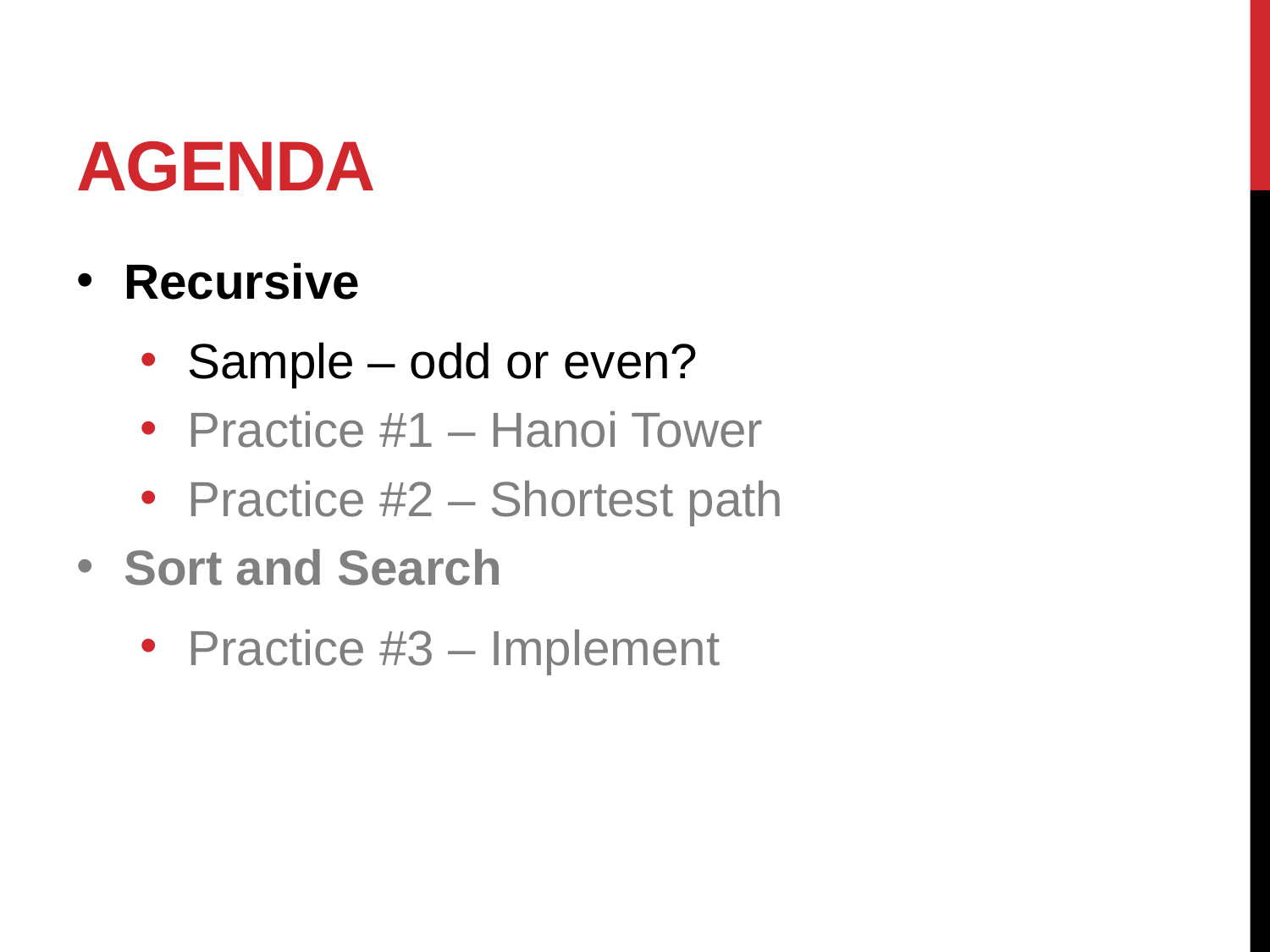

# Agenda
Recursive
Sample – odd or even?
Practice #1 – Hanoi Tower
Practice #2 – Shortest path
Sort and Search
Practice #3 – Implement